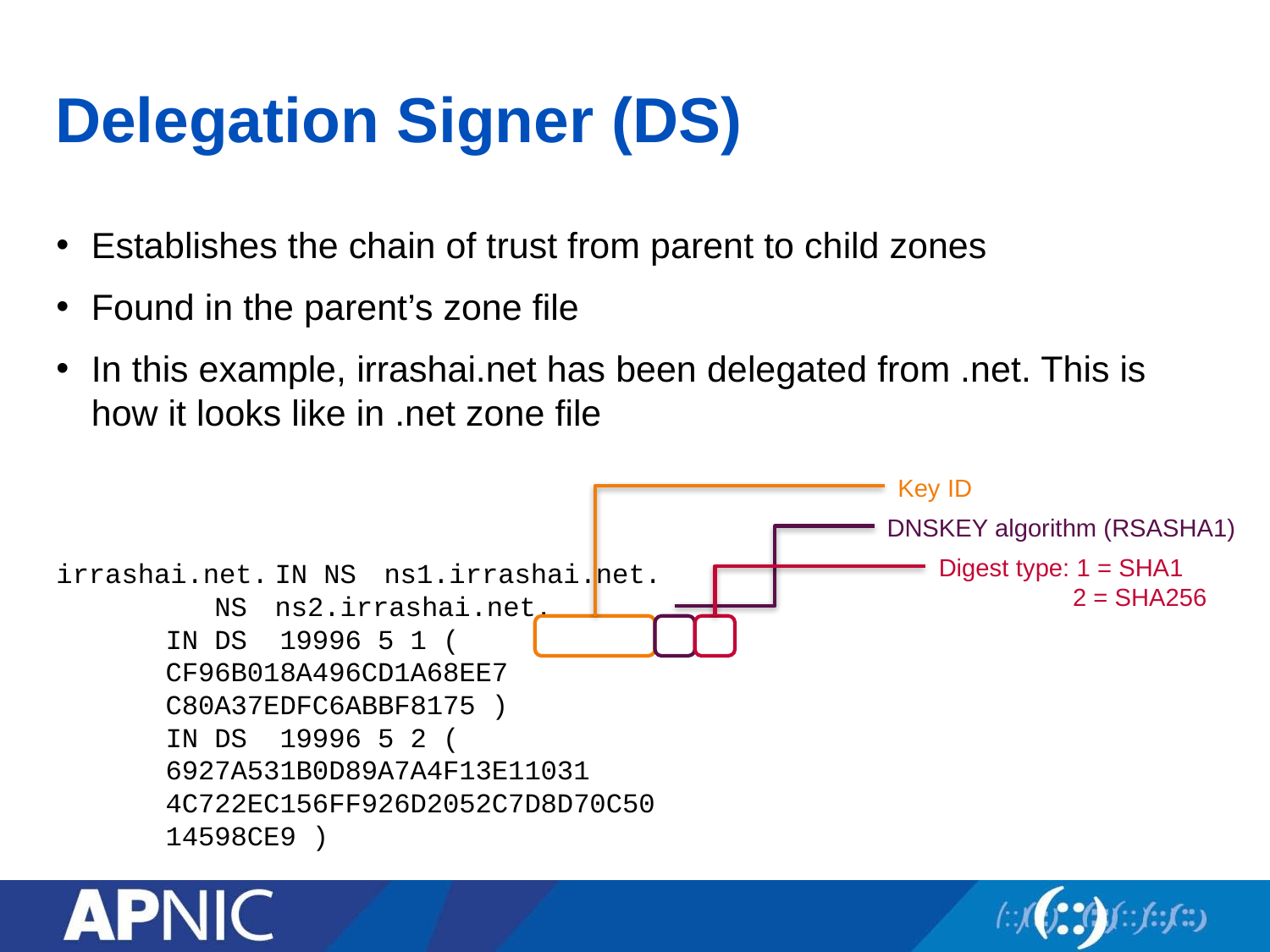

# Delegation Signer (DS)
Establishes the chain of trust from parent to child zones
Found in the parent’s zone file
In this example, irrashai.net has been delegated from .net. This is how it looks like in .net zone file

irrashai.net.		IN NS	ns1.irrashai.net.
			   NS	ns2.irrashai.net.
			IN DS  19996 5 1 (
				CF96B018A496CD1A68EE7
				C80A37EDFC6ABBF8175 )
			IN DS  19996 5 2 (
				6927A531B0D89A7A4F13E11031
				4C722EC156FF926D2052C7D8D70C50
				14598CE9 )
Key ID

DNSKEY algorithm (RSASHA1)

Digest type: 1 = SHA1
 	 2 = SHA256